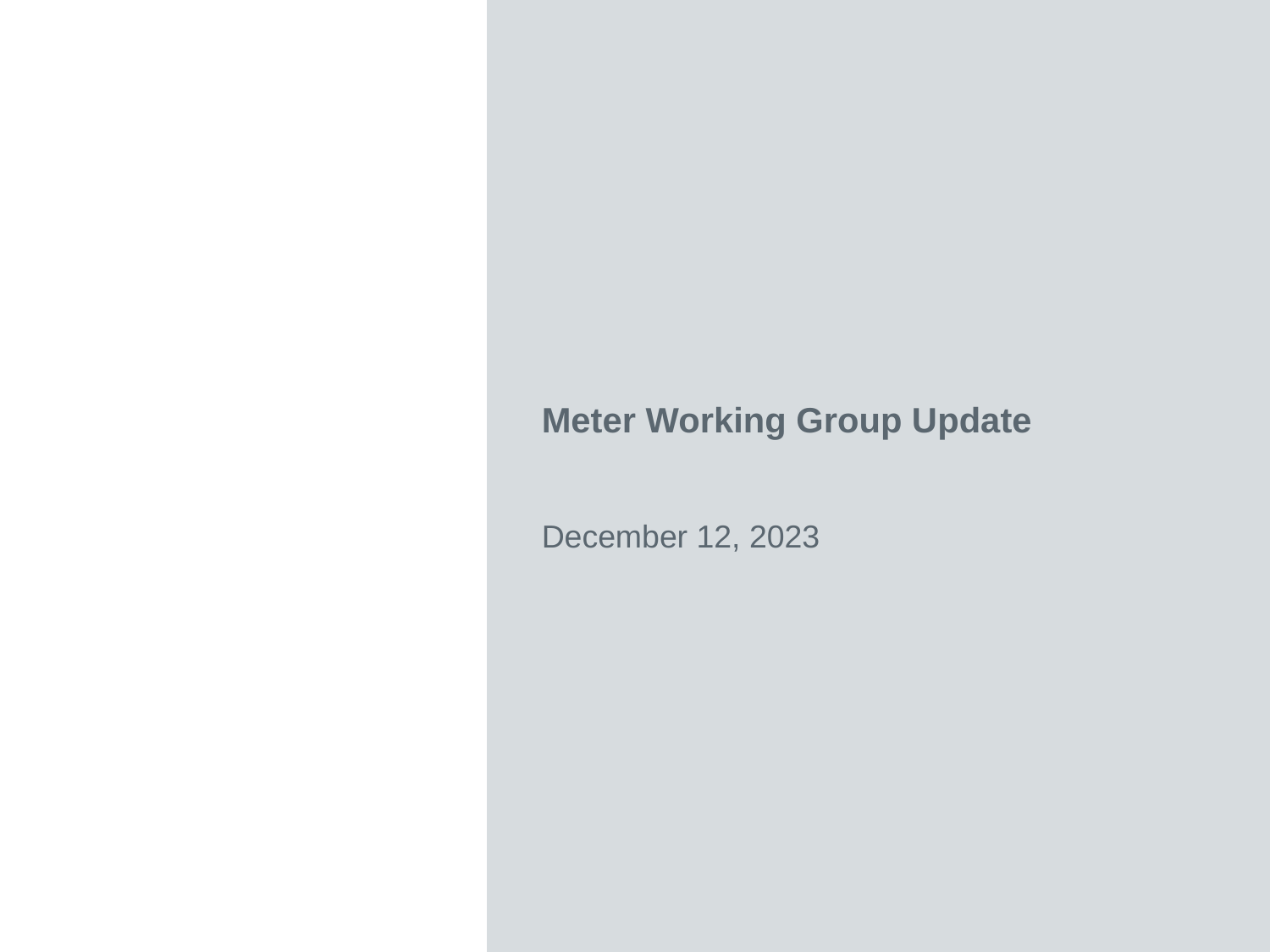

Meter Working Group Update

December 12, 2023